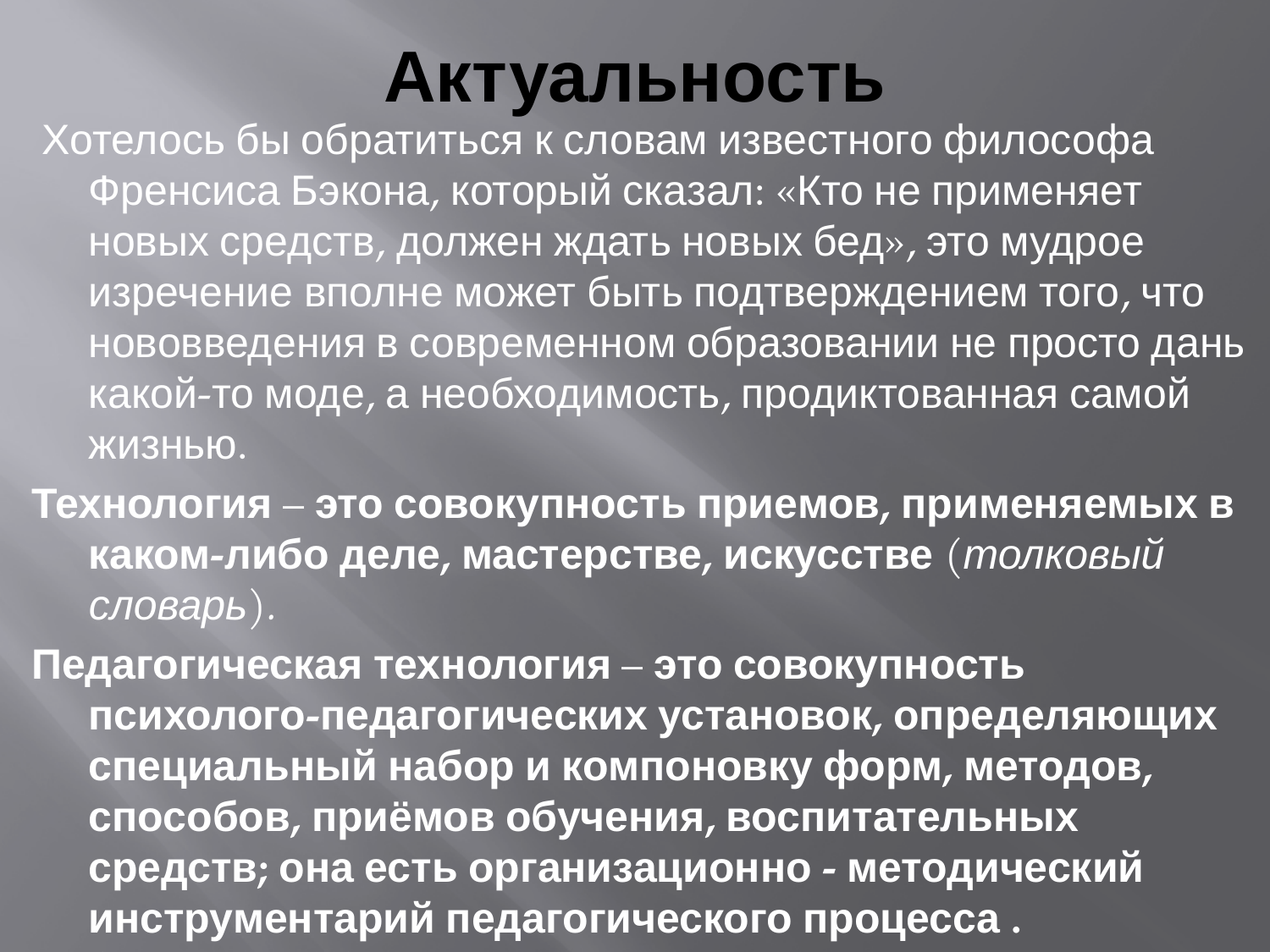

# Актуальность
 Хотелось бы обратиться к словам известного философа Френсиса Бэкона, который сказал: «Кто не применяет новых средств, должен ждать новых бед», это мудрое изречение вполне может быть подтверждением того, что нововведения в современном образовании не просто дань какой-то моде, а необходимость, продиктованная самой жизнью.
Технология – это совокупность приемов, применяемых в каком-либо деле, мастерстве, искусстве (толковый словарь).
Педагогическая технология – это совокупность психолого-педагогических установок, определяющих специальный набор и компоновку форм, методов, способов, приёмов обучения, воспитательных средств; она есть организационно - методический инструментарий педагогического процесса . (Б.Т.Лихачёв)